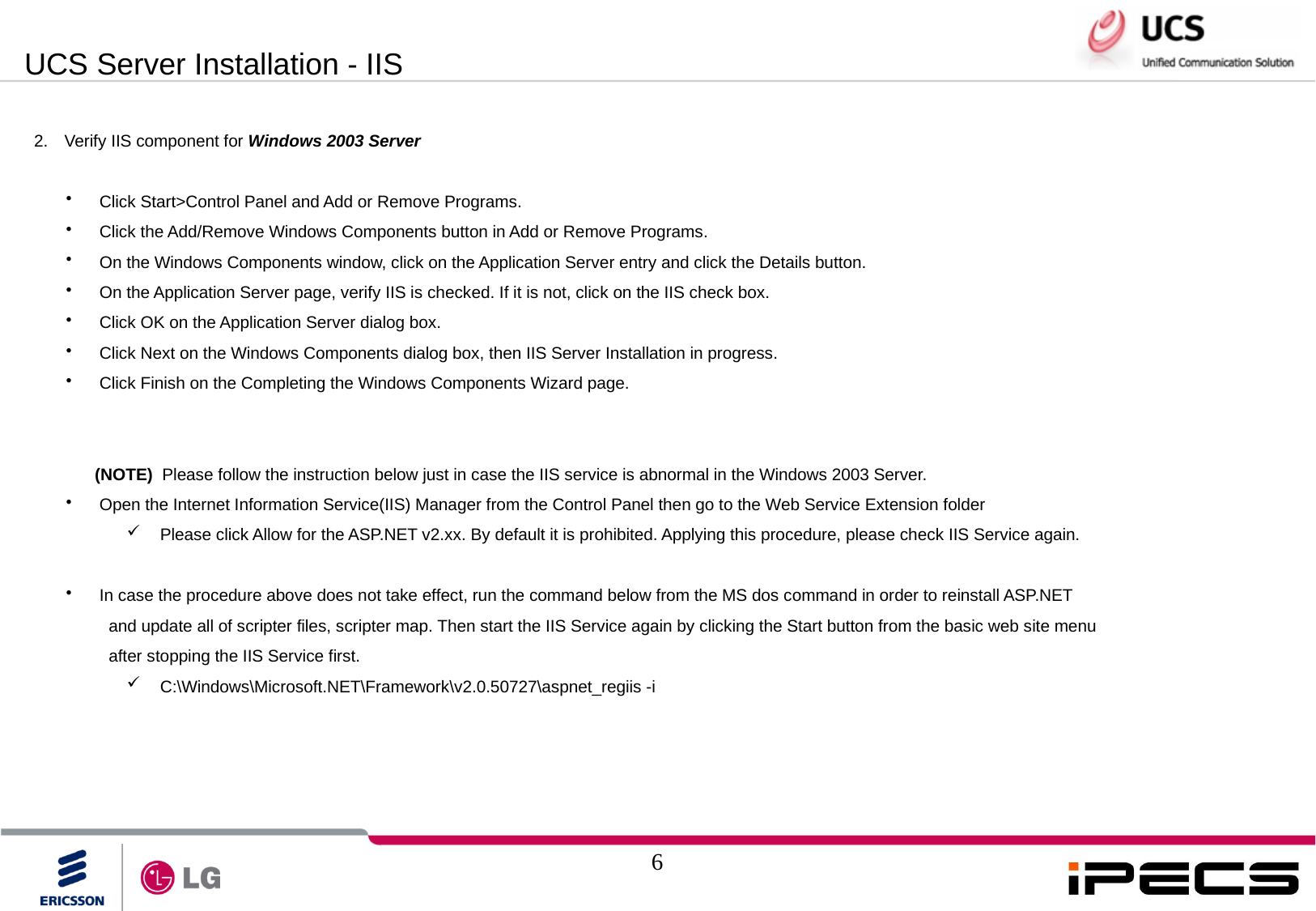

UCS Server Installation - IIS
Verify IIS component for Windows 2003 Server

 Click Start>Control Panel and Add or Remove Programs.
 Click the Add/Remove Windows Components button in Add or Remove Programs.
 On the Windows Components window, click on the Application Server entry and click the Details button.
 On the Application Server page, verify IIS is checked. If it is not, click on the IIS check box.
 Click OK on the Application Server dialog box.
 Click Next on the Windows Components dialog box, then IIS Server Installation in progress.
 Click Finish on the Completing the Windows Components Wizard page.

(NOTE)  Please follow the instruction below just in case the IIS service is abnormal in the Windows 2003 Server.
 Open the Internet Information Service(IIS) Manager from the Control Panel then go to the Web Service Extension folder
 Please click Allow for the ASP.NET v2.xx. By default it is prohibited. Applying this procedure, please check IIS Service again.

 In case the procedure above does not take effect, run the command below from the MS dos command in order to reinstall ASP.NET
   and update all of scripter files, scripter map. Then start the IIS Service again by clicking the Start button from the basic web site menu
   after stopping the IIS Service first.
 C:\Windows\Microsoft.NET\Framework\v2.0.50727\aspnet_regiis -i

6